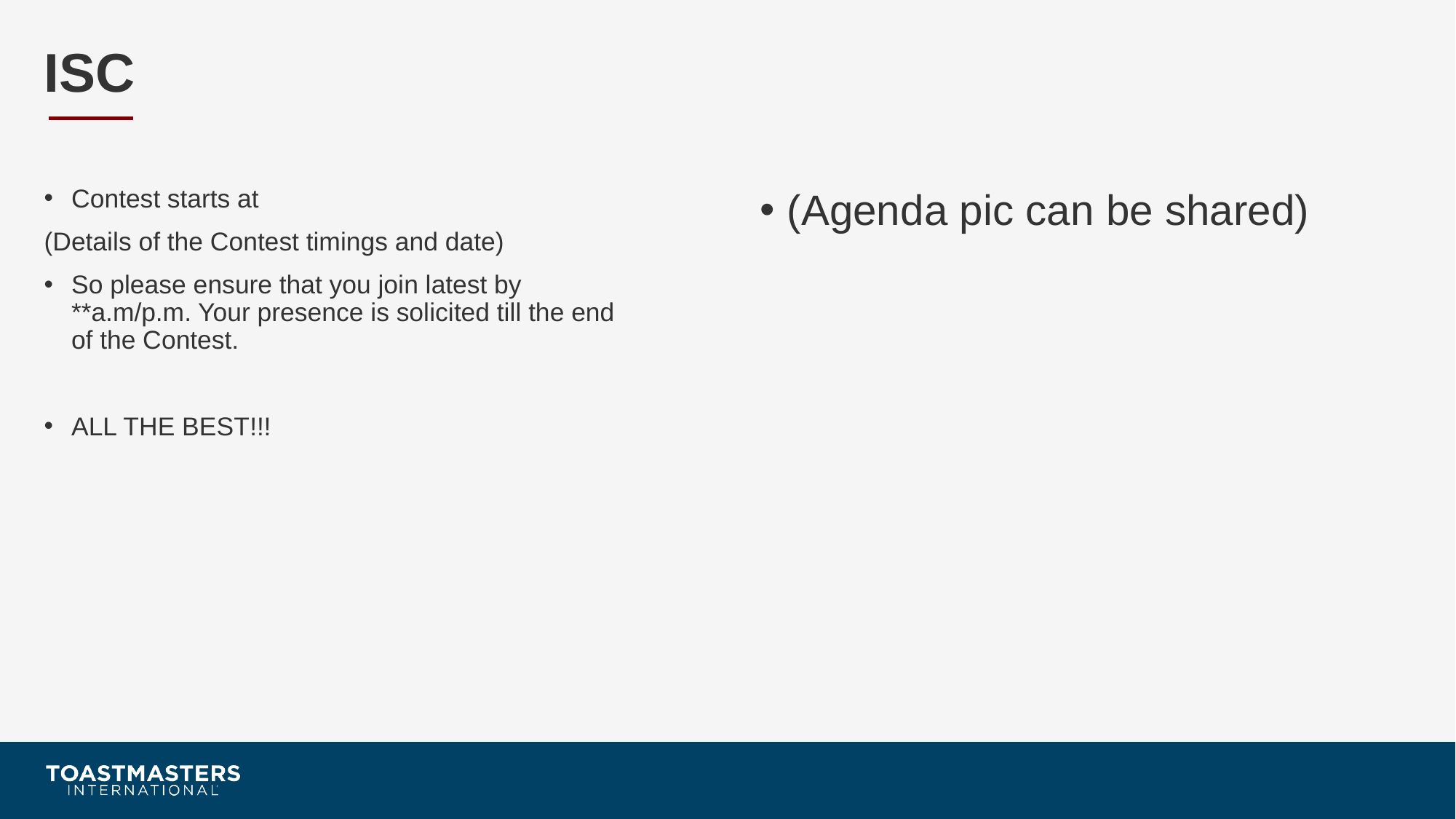

# ISC

Contest starts at
(Details of the Contest timings and date)
So please ensure that you join latest by **a.m/p.m. Your presence is solicited till the end of the Contest.

ALL THE BEST!!!

(Agenda pic can be shared)